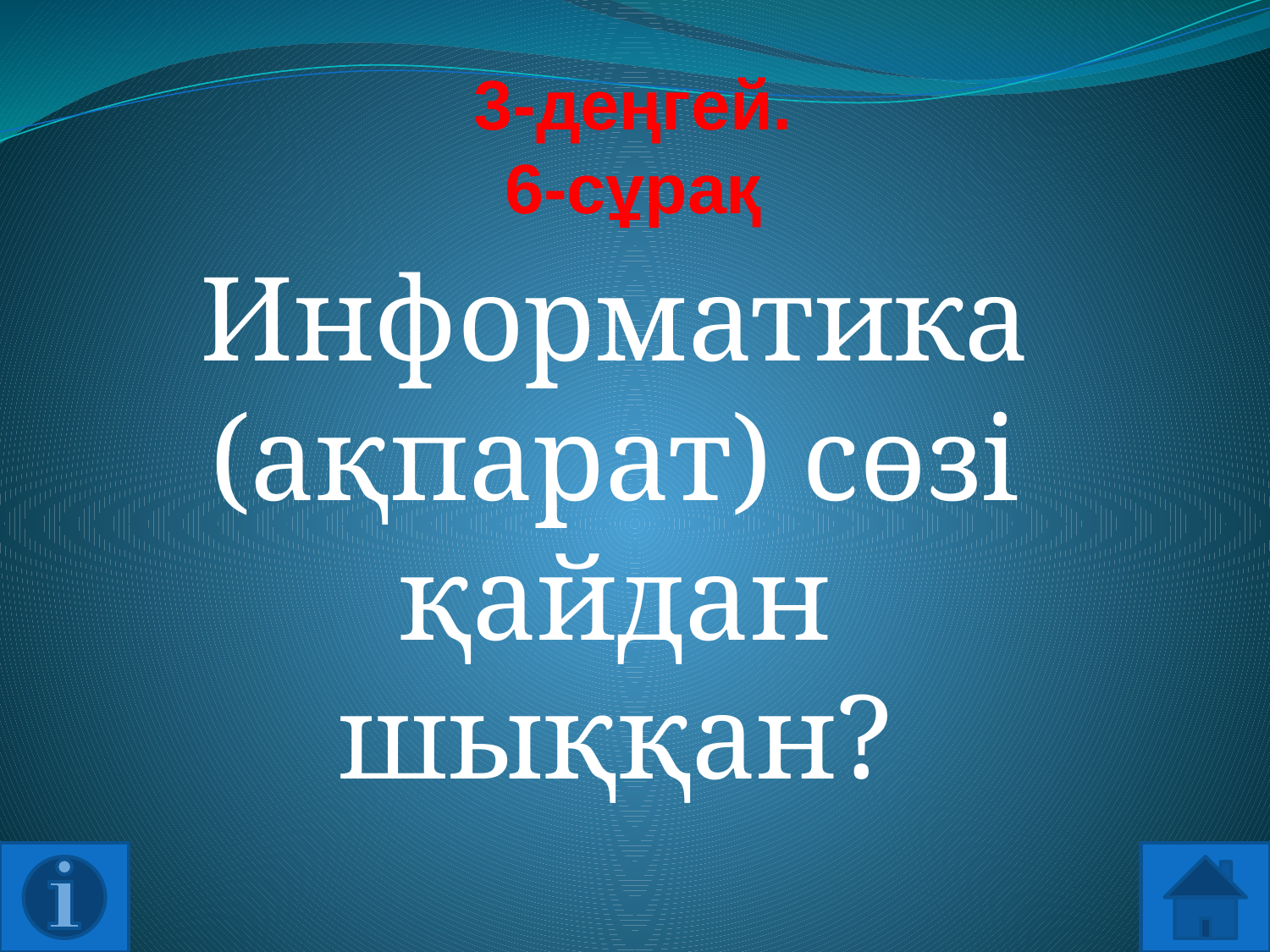

# 3-деңгей. 6-сұрақ
Информатика (ақпарат) сөзі қайдан шыққан?